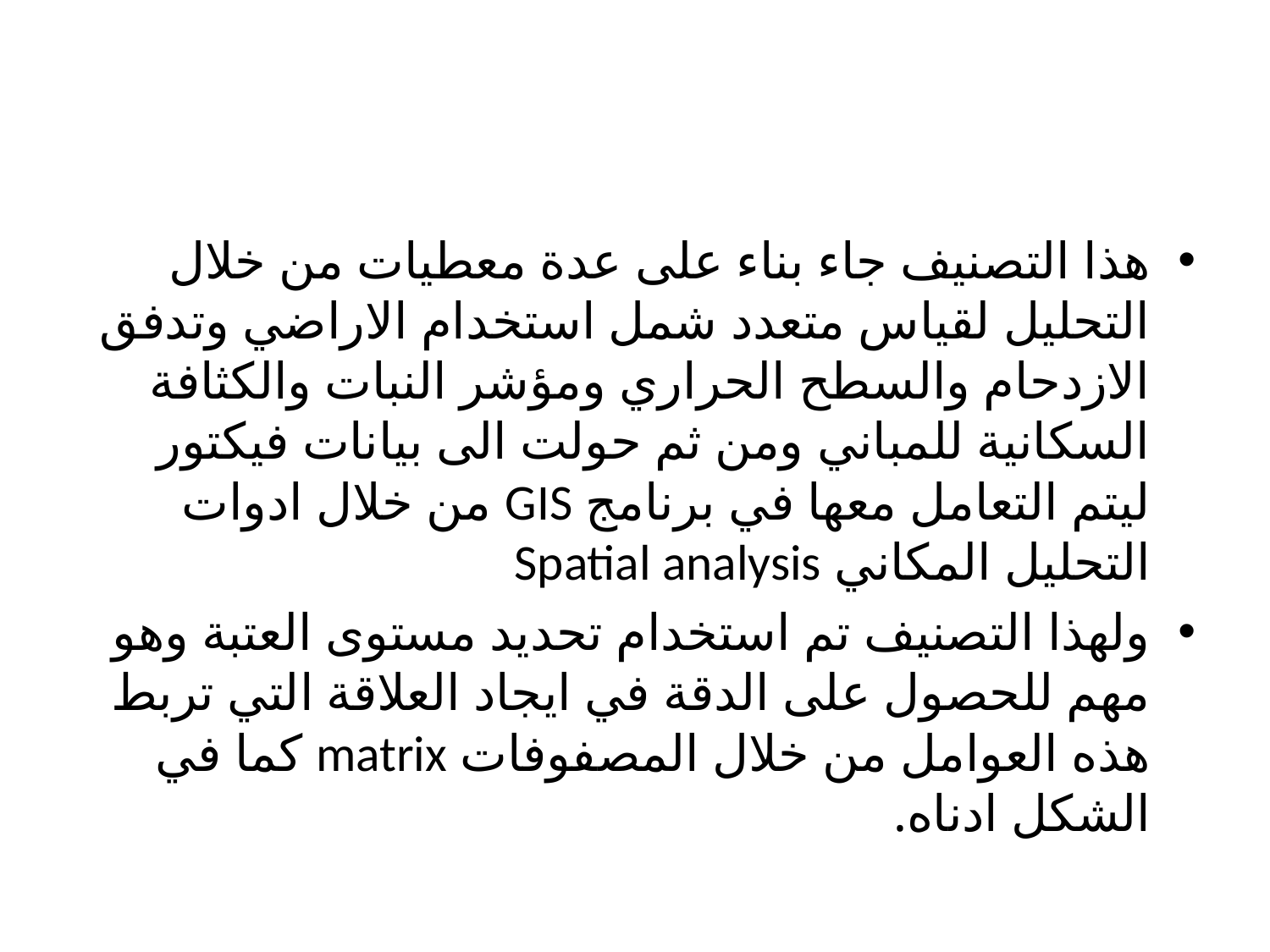

هذا التصنيف جاء بناء على عدة معطيات من خلال التحليل لقياس متعدد شمل استخدام الاراضي وتدفق الازدحام والسطح الحراري ومؤشر النبات والكثافة السكانية للمباني ومن ثم حولت الى بيانات فيكتور ليتم التعامل معها في برنامج GIS من خلال ادوات التحليل المكاني Spatial analysis
ولهذا التصنيف تم استخدام تحديد مستوى العتبة وهو مهم للحصول على الدقة في ايجاد العلاقة التي تربط هذه العوامل من خلال المصفوفات matrix كما في الشكل ادناه.